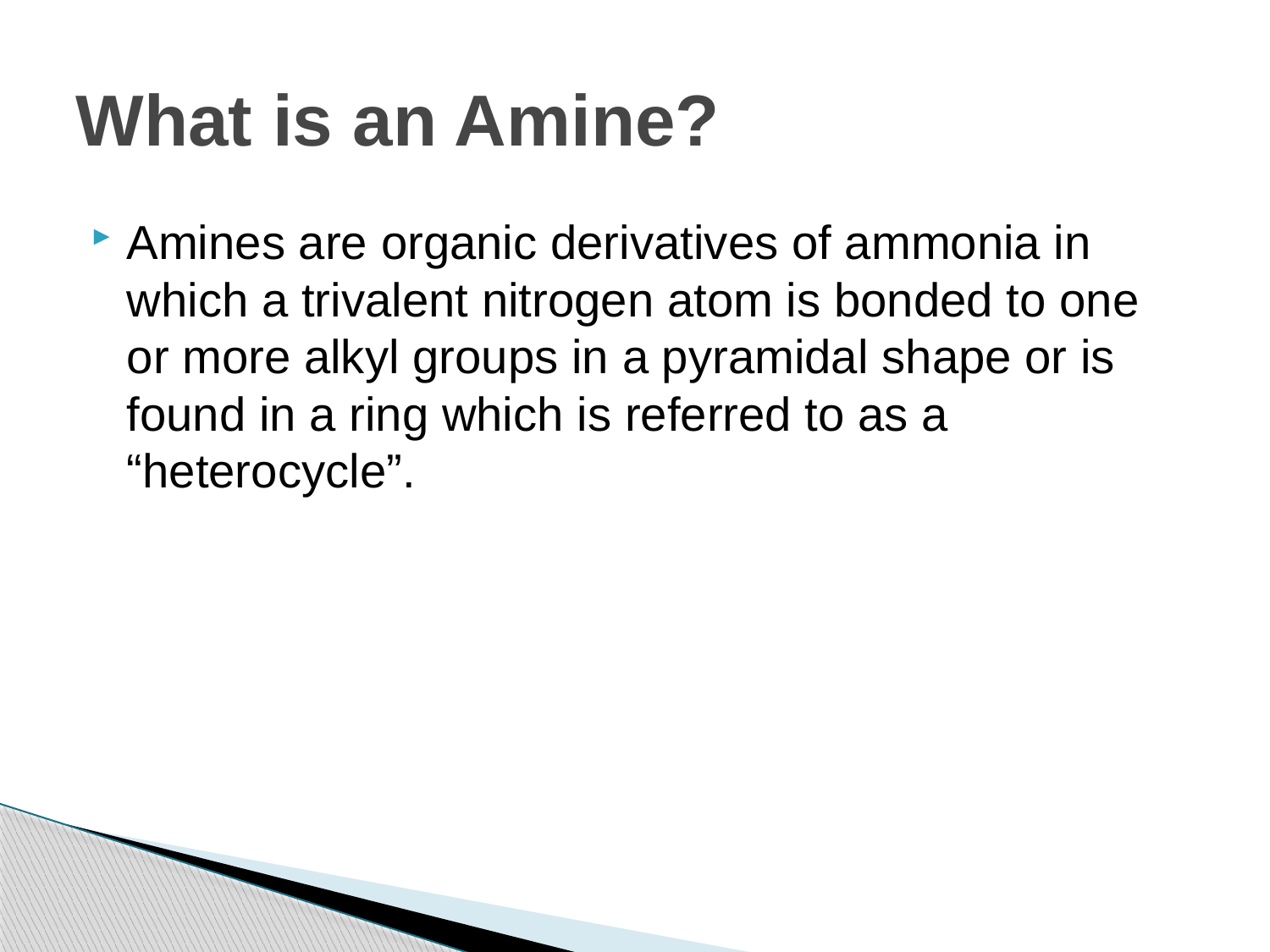

# What is an Amine?
Amines are organic derivatives of ammonia in which a trivalent nitrogen atom is bonded to one or more alkyl groups in a pyramidal shape or is found in a ring which is referred to as a “heterocycle”.